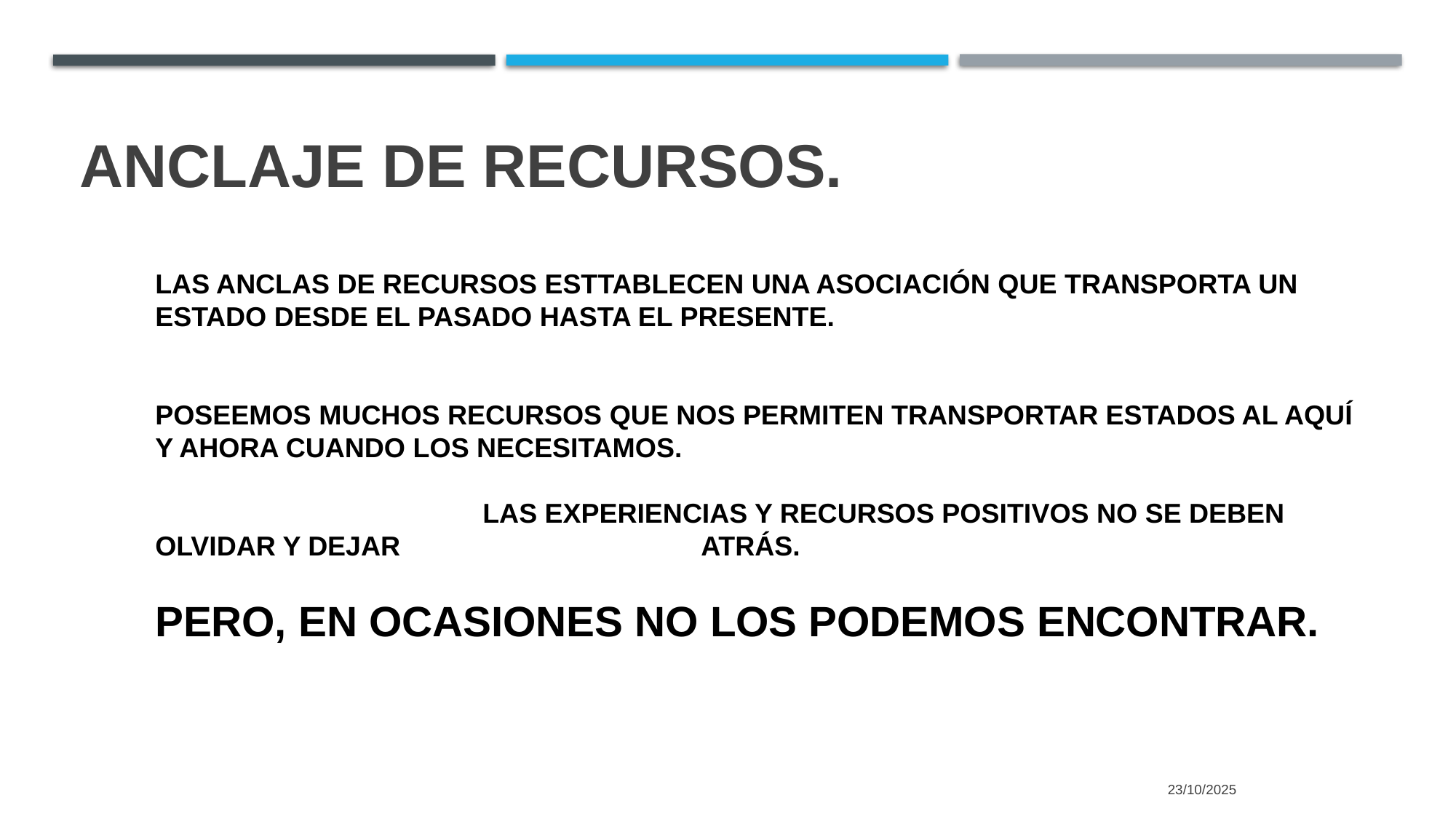

# ANCLAJE DE RECURSOS.
LAS ANCLAS DE RECURSOS ESTTABLECEN UNA ASOCIACIÓN QUE TRANSPORTA UN ESTADO DESDE EL PASADO HASTA EL PRESENTE.

POSEEMOS MUCHOS RECURSOS QUE NOS PERMITEN TRANSPORTAR ESTADOS AL AQUÍ Y AHORA CUANDO LOS NECESITAMOS.

			LAS EXPERIENCIAS Y RECURSOS POSITIVOS NO SE DEBEN OLVIDAR Y DEJAR 			ATRÁS.

PERO, EN OCASIONES NO LOS PODEMOS ENCONTRAR.
23/10/2025